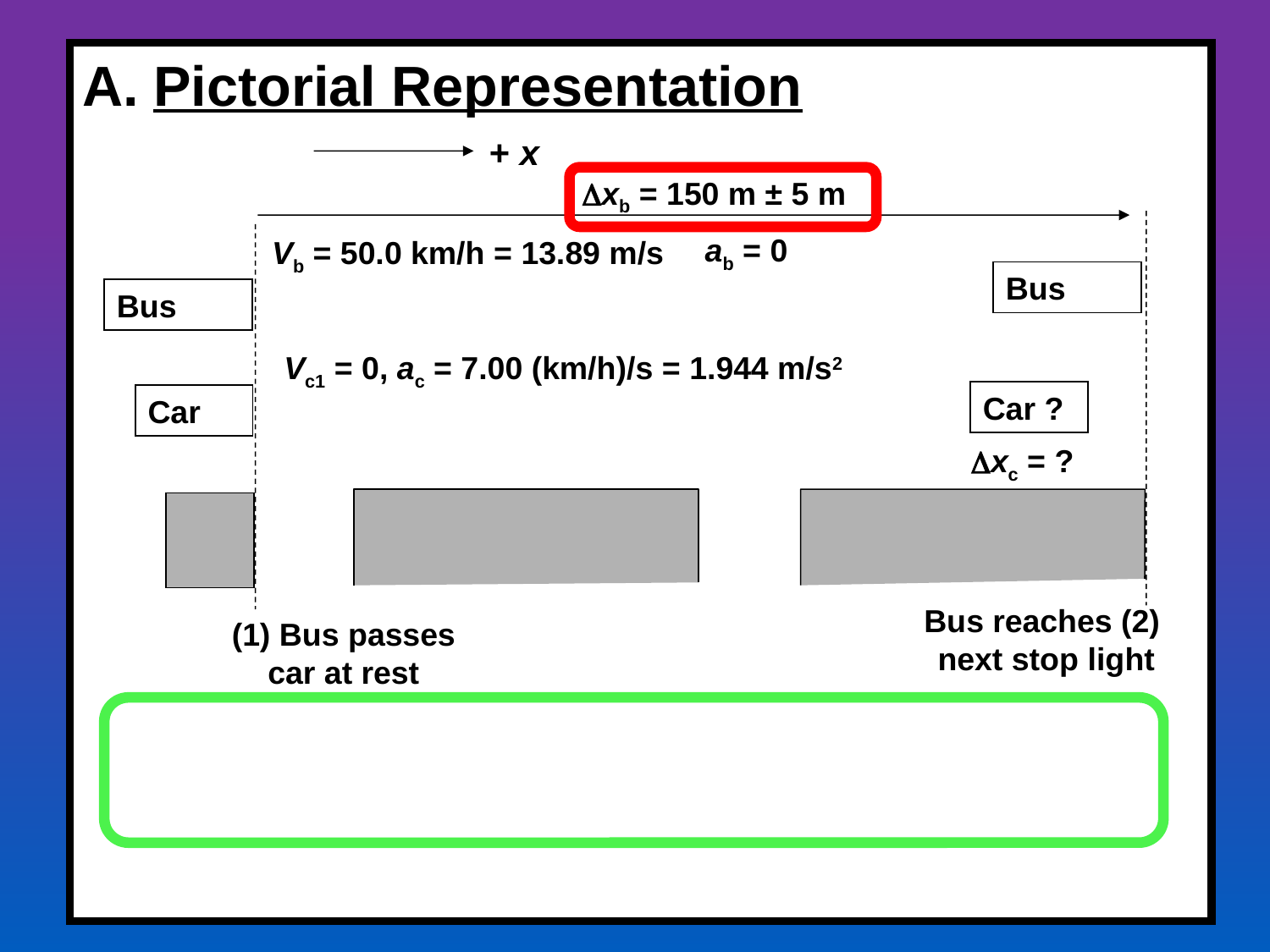

Pictorial Representation

+ x

Δxb = 150 m ± 5 m

ab = 0
Vb = 50.0 km/h = 13.89 m/s
Bus
Bus
Vc1 = 0, ac = 7.00 (km/h)/s = 1.944 m/s2
Car ?
Car
Δxc = ?

Bus reaches (2)  next stop light
(1) Bus passes car at rest

Is the displacement of the car greater than the displacement of the bus when the bus passes the stoplight?